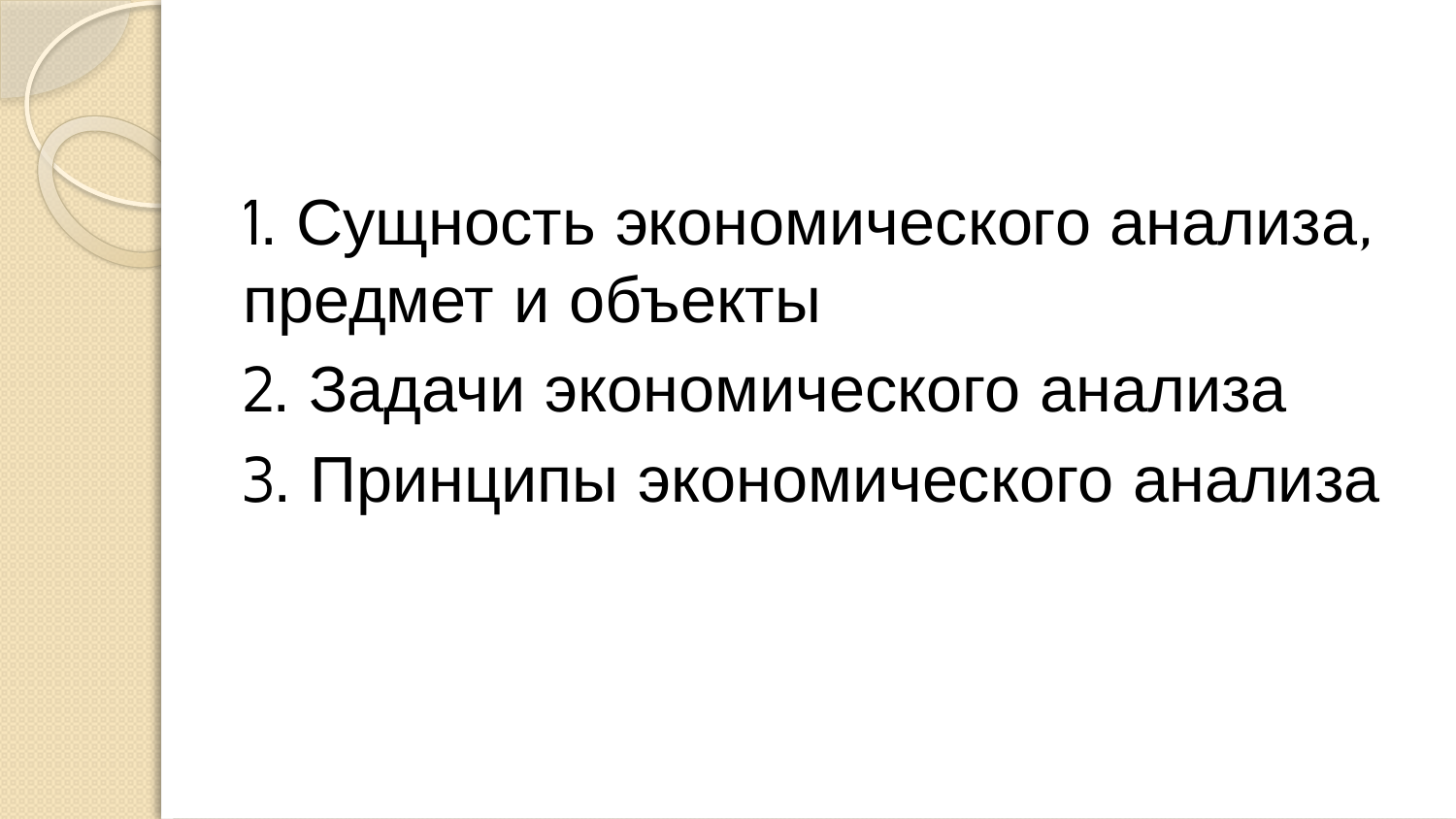

1. Сущность экономического анализа, предмет и объекты
2. Задачи экономического анализа
3. Принципы экономического анализа